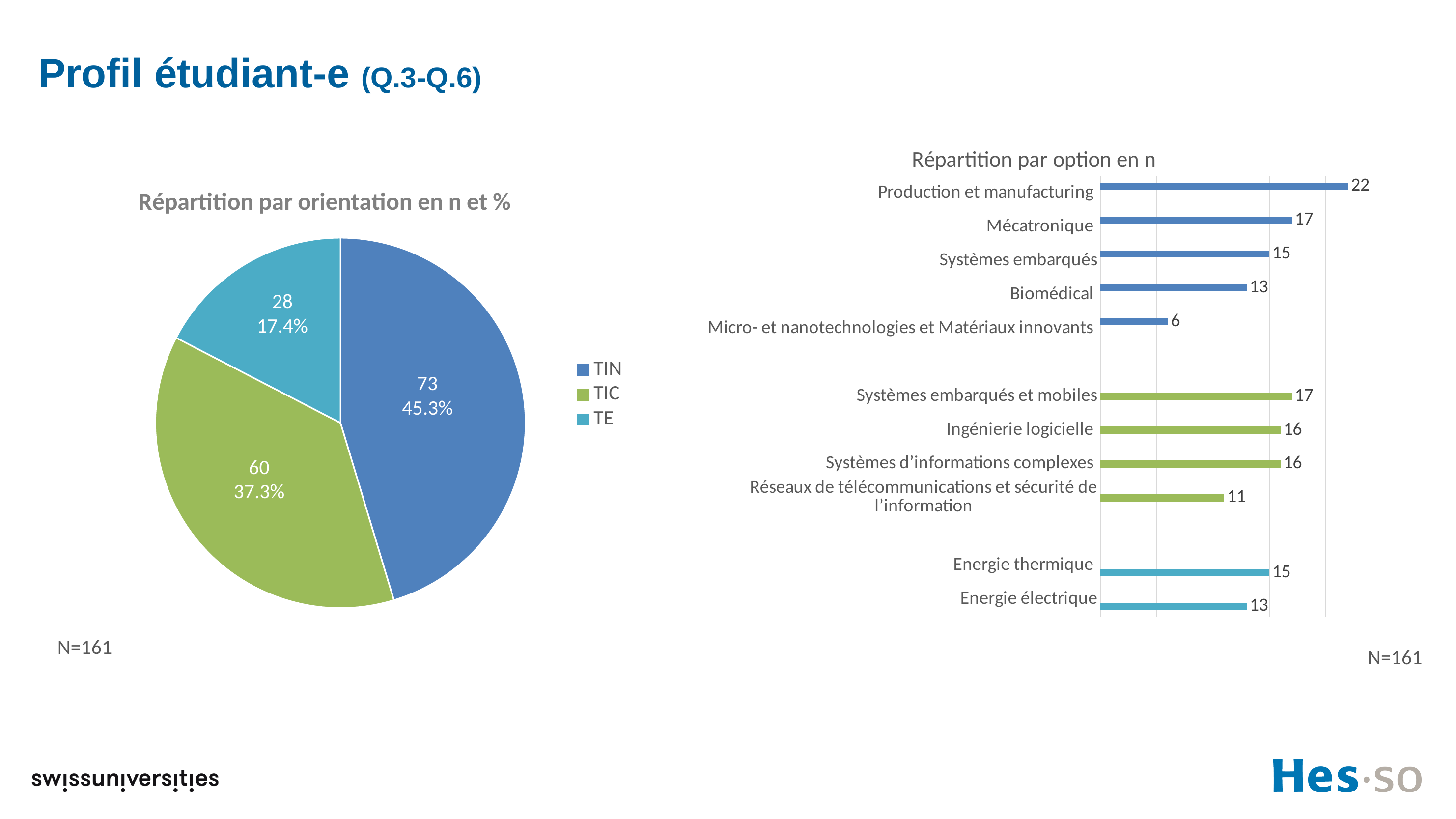

# Profil étudiant-e (Q.3-Q.6)

### Chart: Répartition par option en n

| Category | TIN | TIC | TE |
|---|---|---|---|
| Production et manufacturing  | 22.0 | None | None |
| Mécatronique  | 17.0 | None | None |
| Systèmes embarqués | 15.0 | None | None |
| Biomédical  | 13.0 | None | None |
| Micro- et nanotechnologies et Matériaux innovants  | 6.0 | None | None |
|  | None | None | None |
| Systèmes embarqués et mobiles | None | 17.0 | None |
| Ingénierie logicielle  | None | 16.0 | None |
| Systèmes d’informations complexes  | None | 16.0 | None |
| Réseaux de télécommunications et sécurité de l’information | None | 11.0 | None |
|  | None | None | None |
| Energie thermique  | None | None | 15.0 |
| Energie électrique | None | None | 13.0 |

### Chart: Répartition par orientation en n et %

| Category |  |
|---|---|
| TIN | 73.0 |
| TIC | 60.0 |
| TE | 28.0 |
28
17.4%
73
45.3%
60
37.3%
N=161
N=161